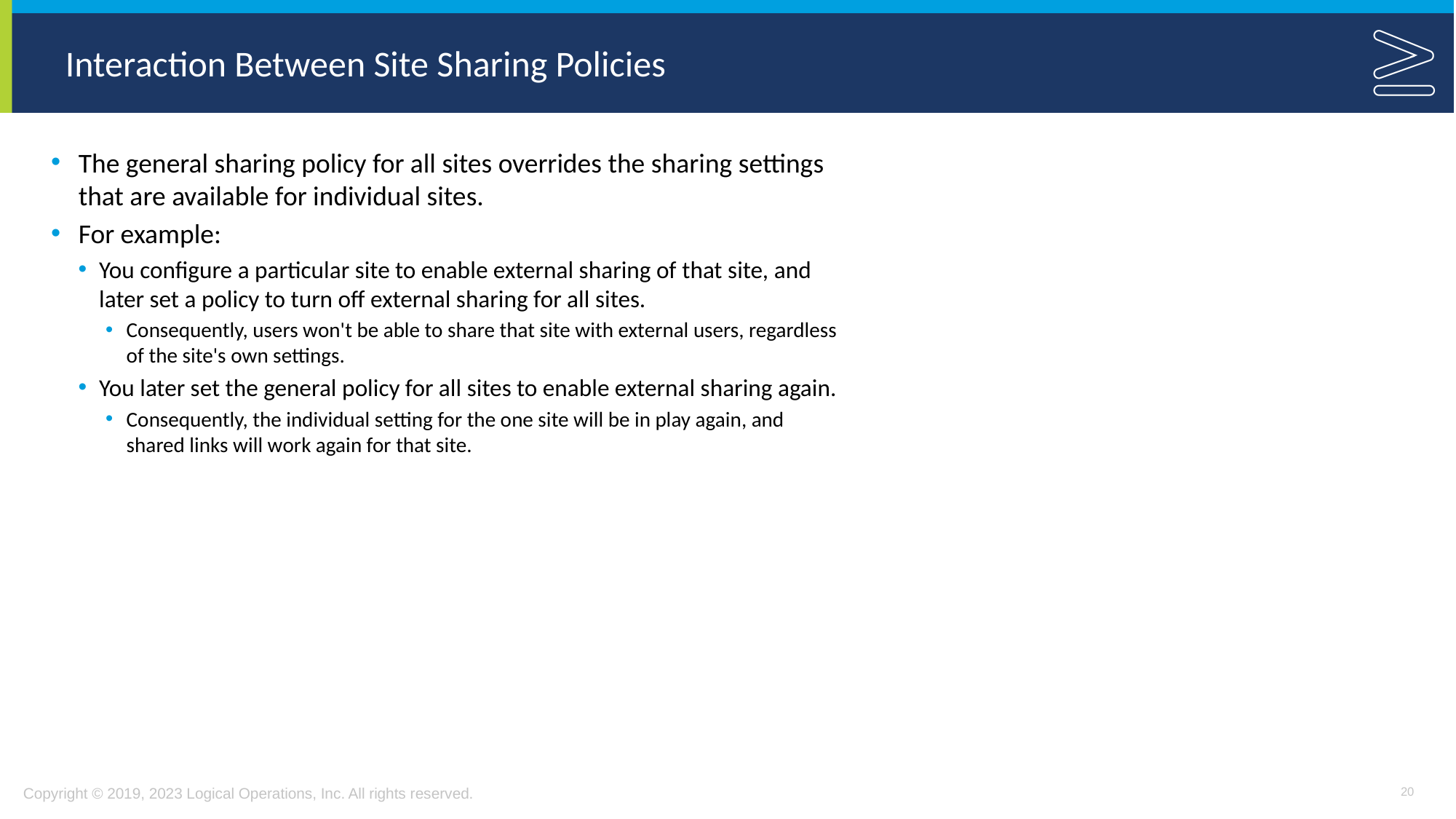

# Interaction Between Site Sharing Policies
The general sharing policy for all sites overrides the sharing settings that are available for individual sites.
For example:
You configure a particular site to enable external sharing of that site, and later set a policy to turn off external sharing for all sites.
Consequently, users won't be able to share that site with external users, regardless of the site's own settings.
You later set the general policy for all sites to enable external sharing again.
Consequently, the individual setting for the one site will be in play again, and shared links will work again for that site.
20